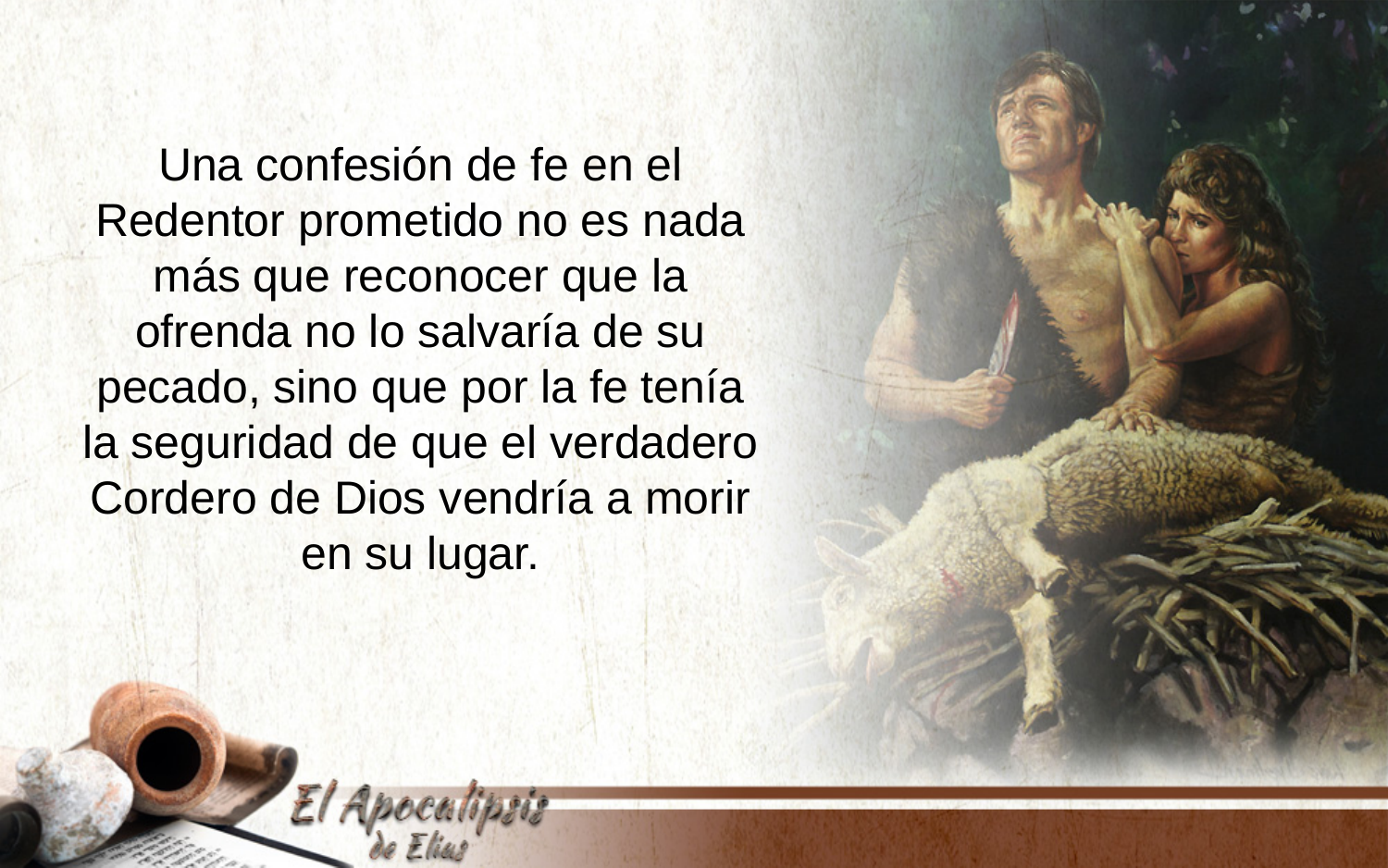

Una confesión de fe en el Redentor prometido no es nada más que reconocer que la ofrenda no lo salvaría de su pecado, sino que por la fe tenía la seguridad de que el verdadero Cordero de Dios vendría a morir en su lugar.